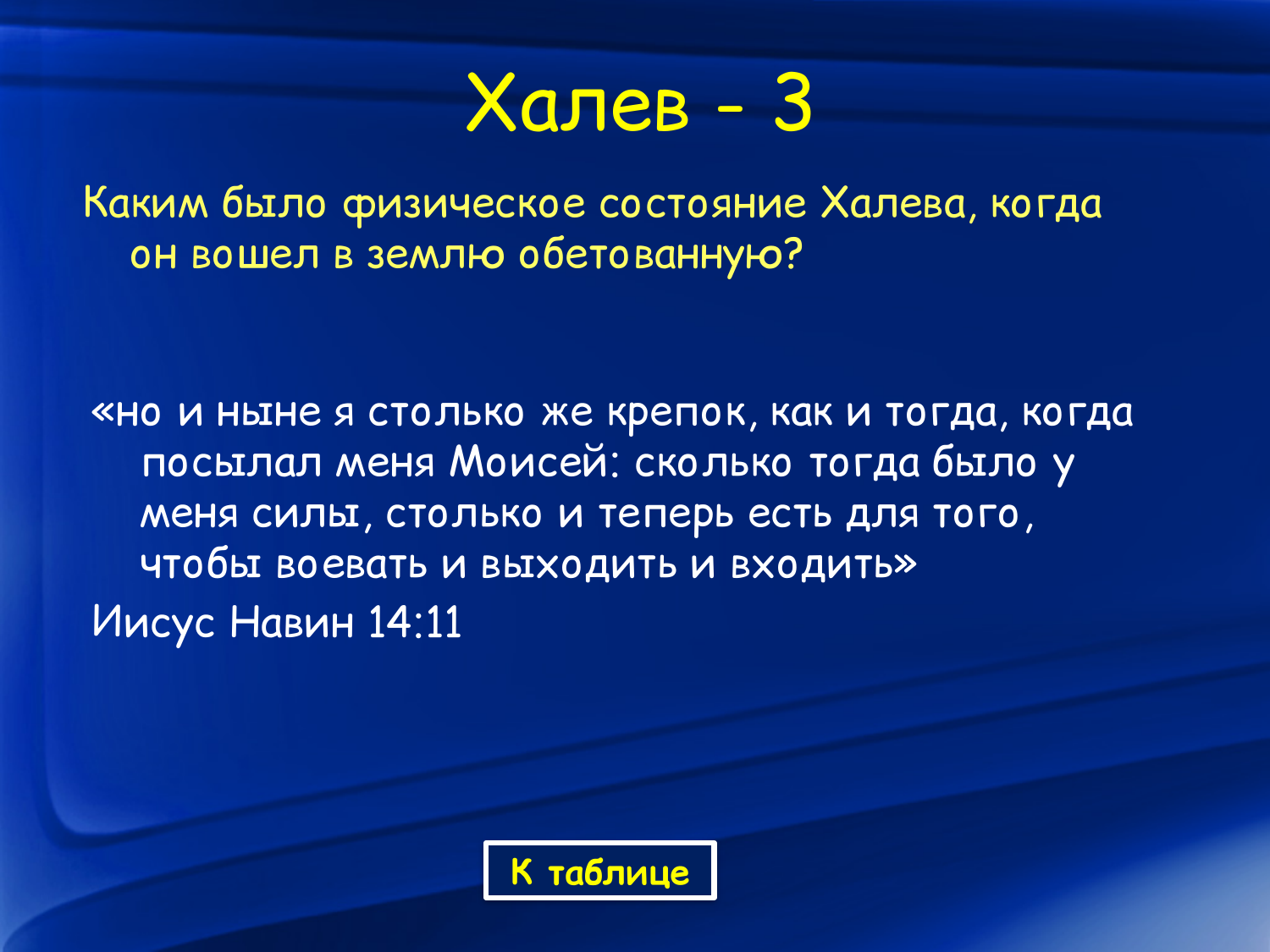

# Халев - 3
Каким было физическое состояние Халева, когда он вошел в землю обетованную?
«но и ныне я столько же крепок, как и тогда, когда посылал меня Моисей: сколько тогда было у меня силы, столько и теперь есть для того, чтобы воевать и выходить и входить»
Иисус Навин 14:11
К таблице